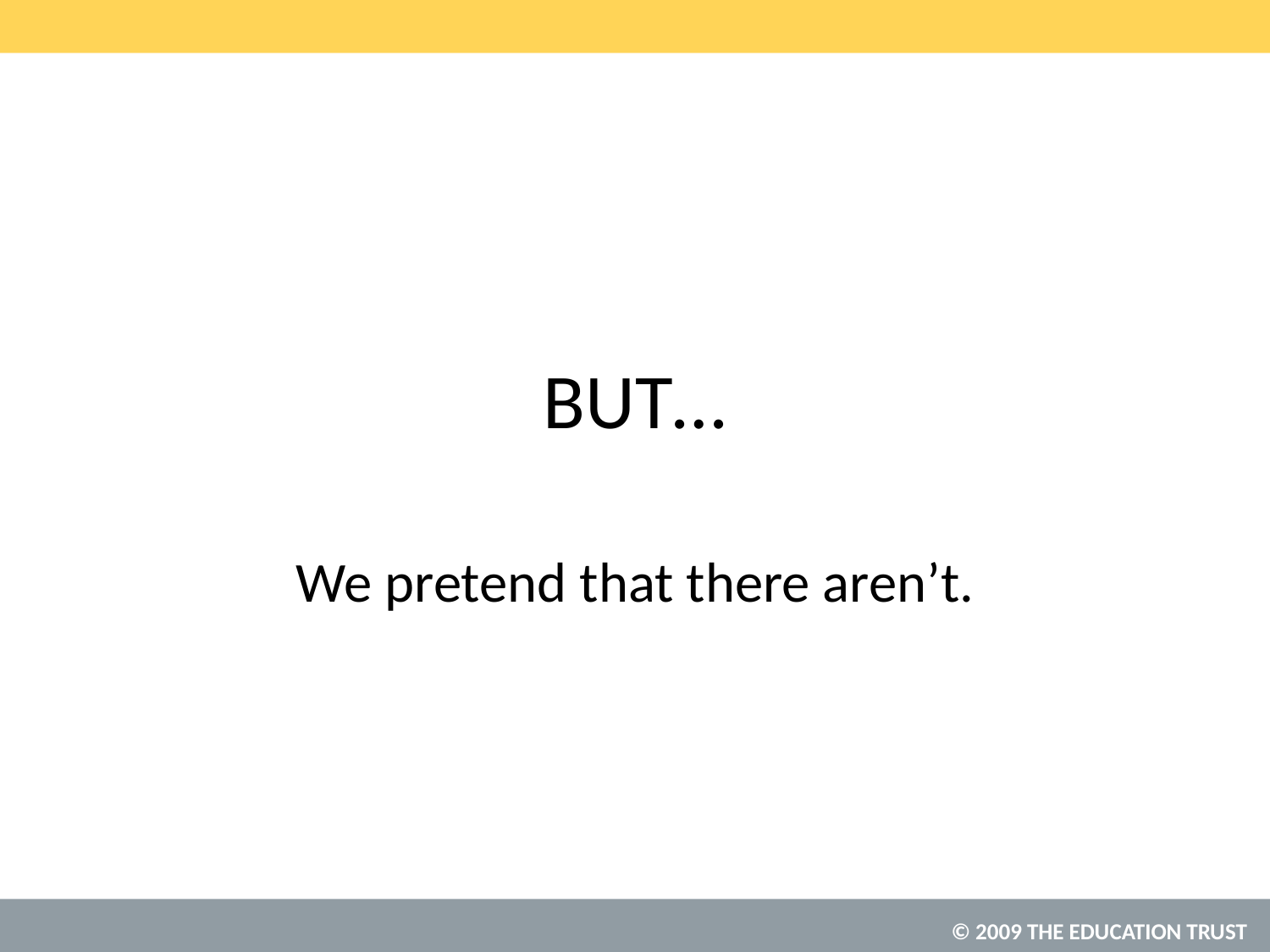

# BUT…
We pretend that there aren’t.